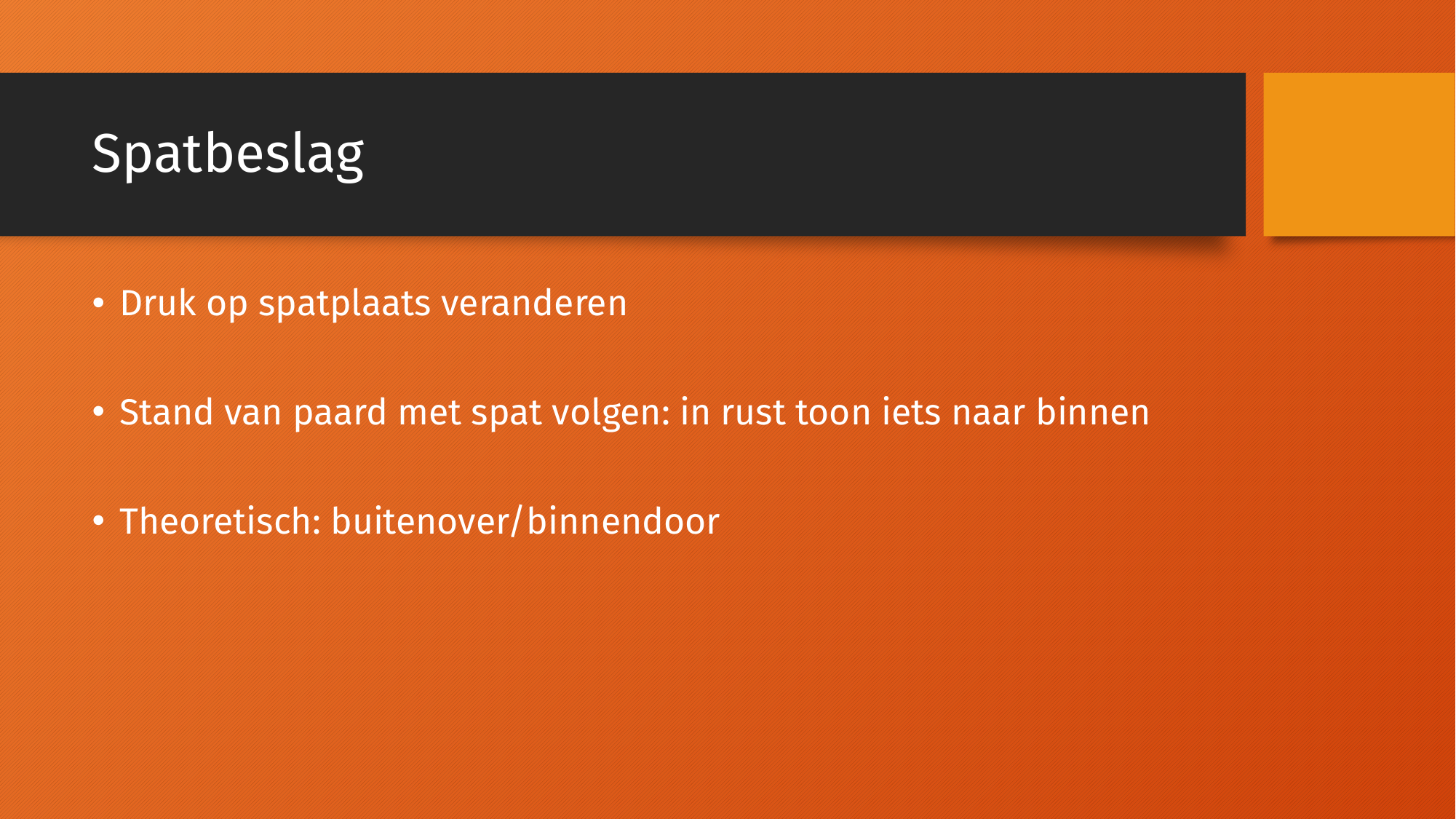

# Spatbeslag
Druk op spatplaats veranderen

Stand van paard met spat volgen: in rust toon iets naar binnen

Theoretisch: buitenover/binnendoor